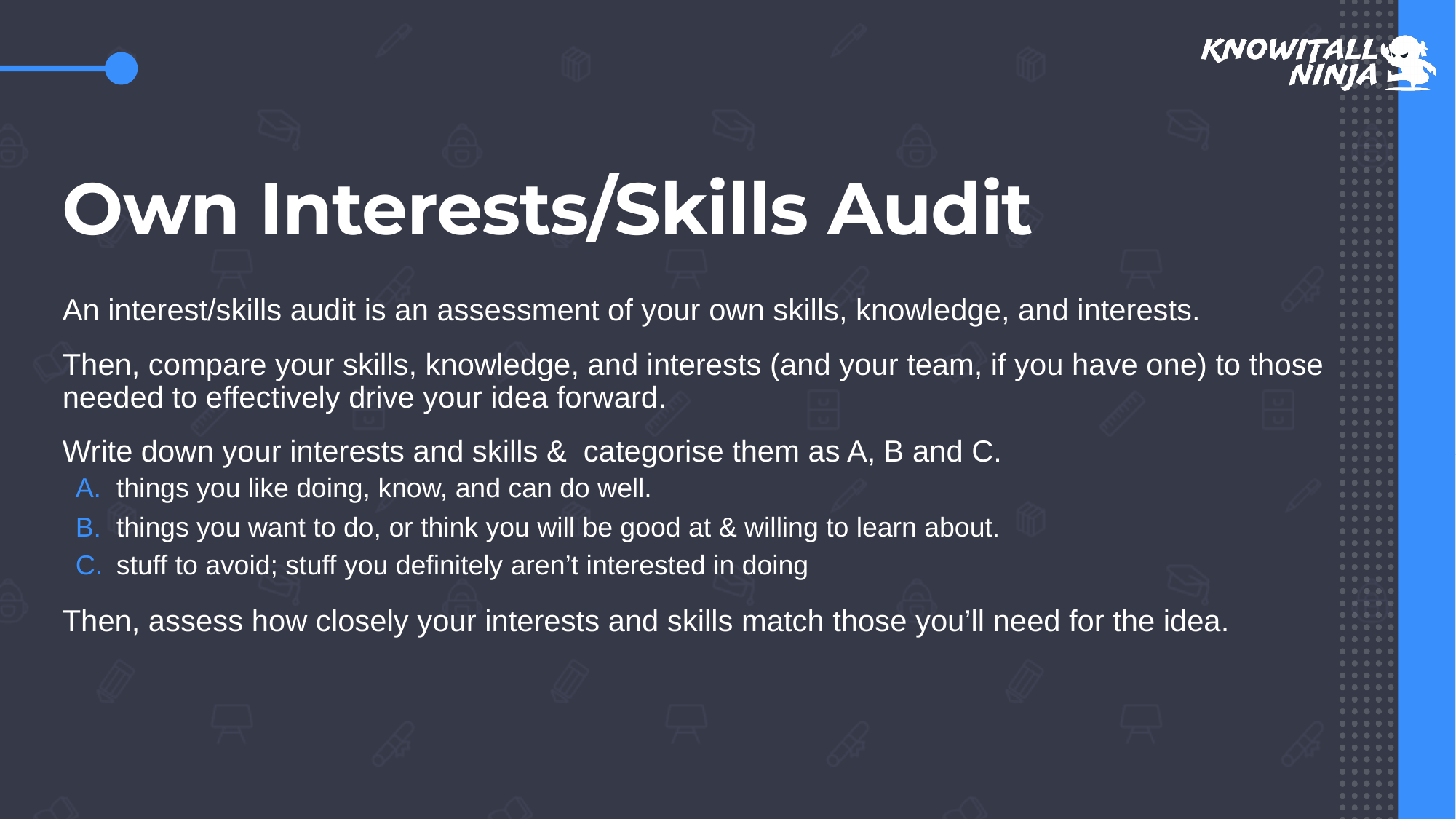

# Own Interests/Skills Audit
An interest/skills audit is an assessment of your own skills, knowledge, and interests.
Then, compare your skills, knowledge, and interests (and your team, if you have one) to those needed to effectively drive your idea forward.
Write down your interests and skills &  categorise them as A, B and C.
things you like doing, know, and can do well.
things you want to do, or think you will be good at & willing to learn about.
stuff to avoid; stuff you definitely aren’t interested in doing
Then, assess how closely your interests and skills match those you’ll need for the idea.